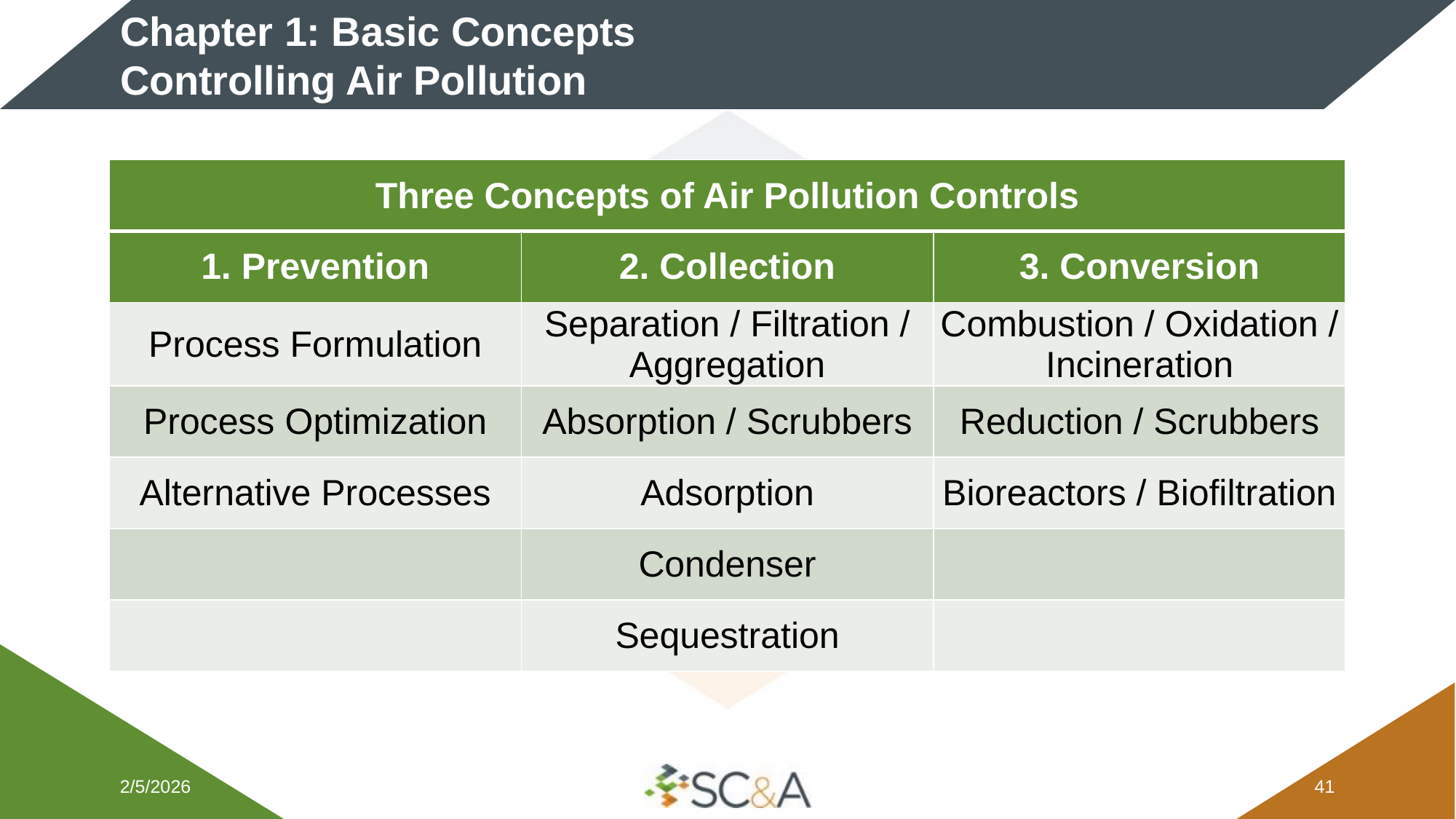

# Chapter 1: Basic Concepts Controlling Air Pollution
| Three Concepts of Air Pollution Controls |  |  |
| --- | --- | --- |
| 1. Prevention | 2. Collection | 3. Conversion |
| Process Formulation | Separation / Filtration / Aggregation | Combustion / Oxidation / Incineration |
| Process Optimization | Absorption / Scrubbers | Reduction / Scrubbers |
| Alternative Processes | Adsorption | Bioreactors / Biofiltration |
|  | Condenser |  |
|  | Sequestration |  |
2/5/2026
41